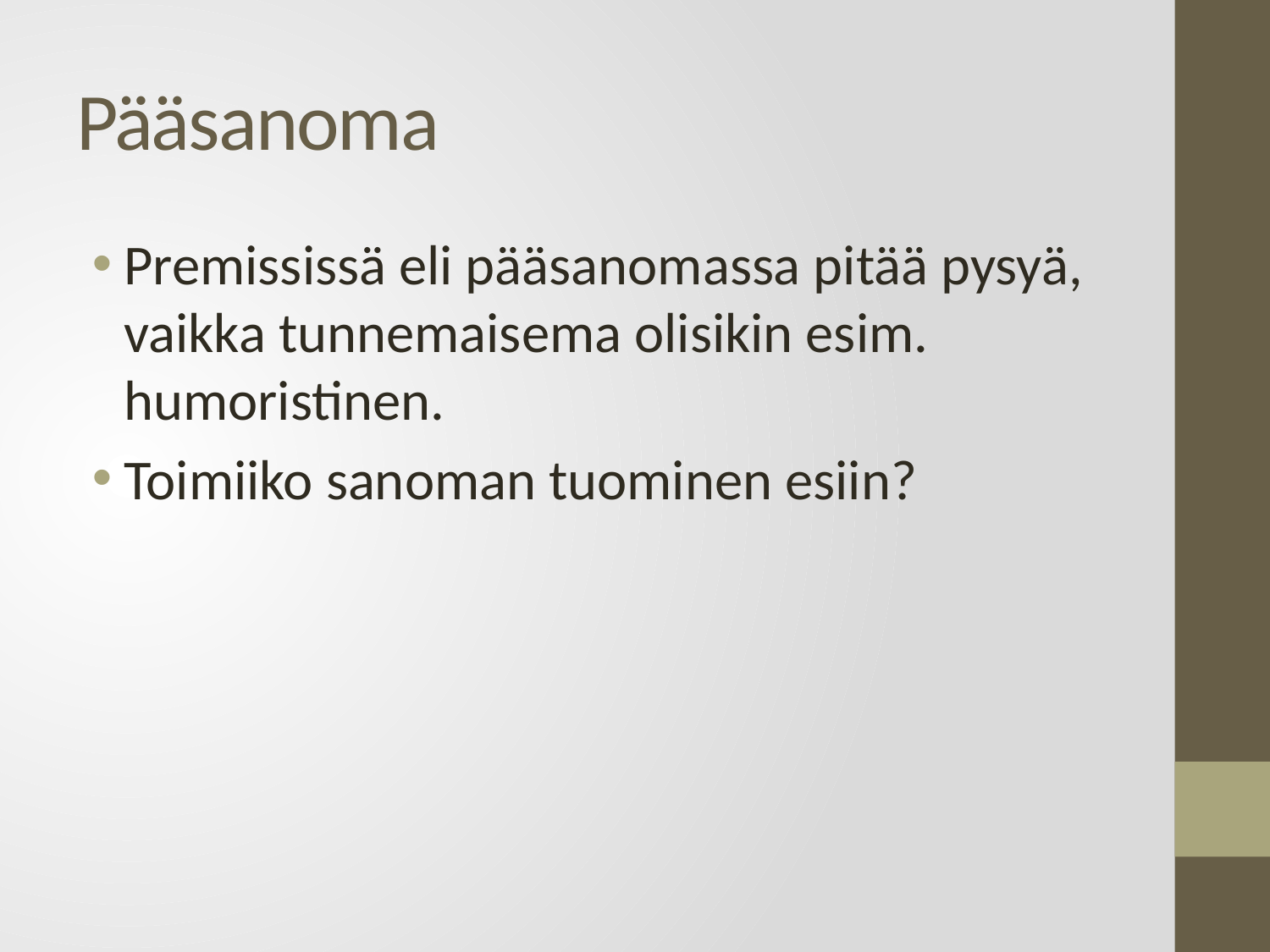

# Pääsanoma
Premississä eli pääsanomassa pitää pysyä, vaikka tunnemaisema olisikin esim. humoristinen.
Toimiiko sanoman tuominen esiin?